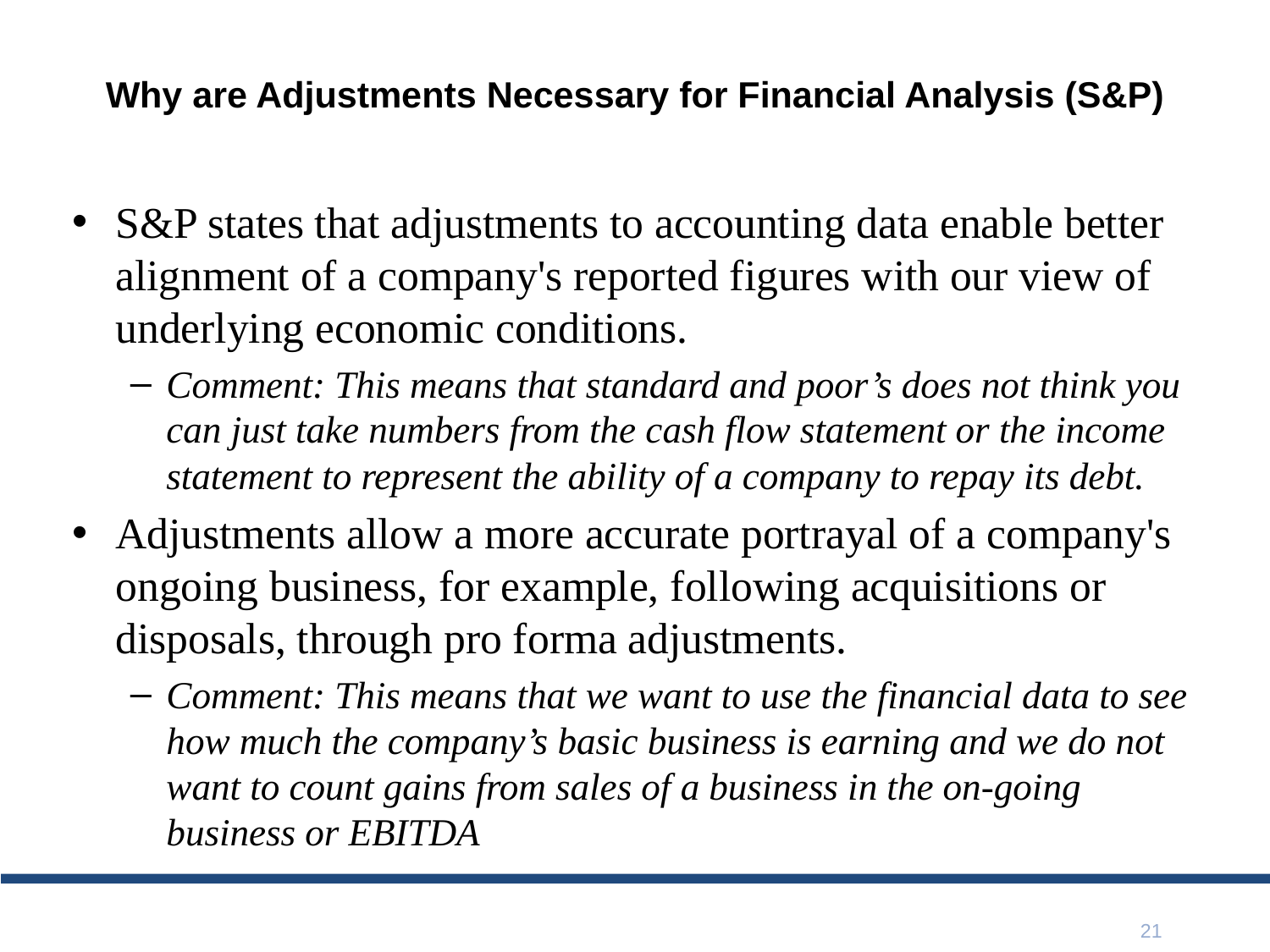

# Why are Adjustments Necessary for Financial Analysis (S&P)
S&P states that adjustments to accounting data enable better alignment of a company's reported figures with our view of underlying economic conditions.
Comment: This means that standard and poor’s does not think you can just take numbers from the cash flow statement or the income statement to represent the ability of a company to repay its debt.
Adjustments allow a more accurate portrayal of a company's ongoing business, for example, following acquisitions or disposals, through pro forma adjustments.
Comment: This means that we want to use the financial data to see how much the company’s basic business is earning and we do not want to count gains from sales of a business in the on-going business or EBITDA
21